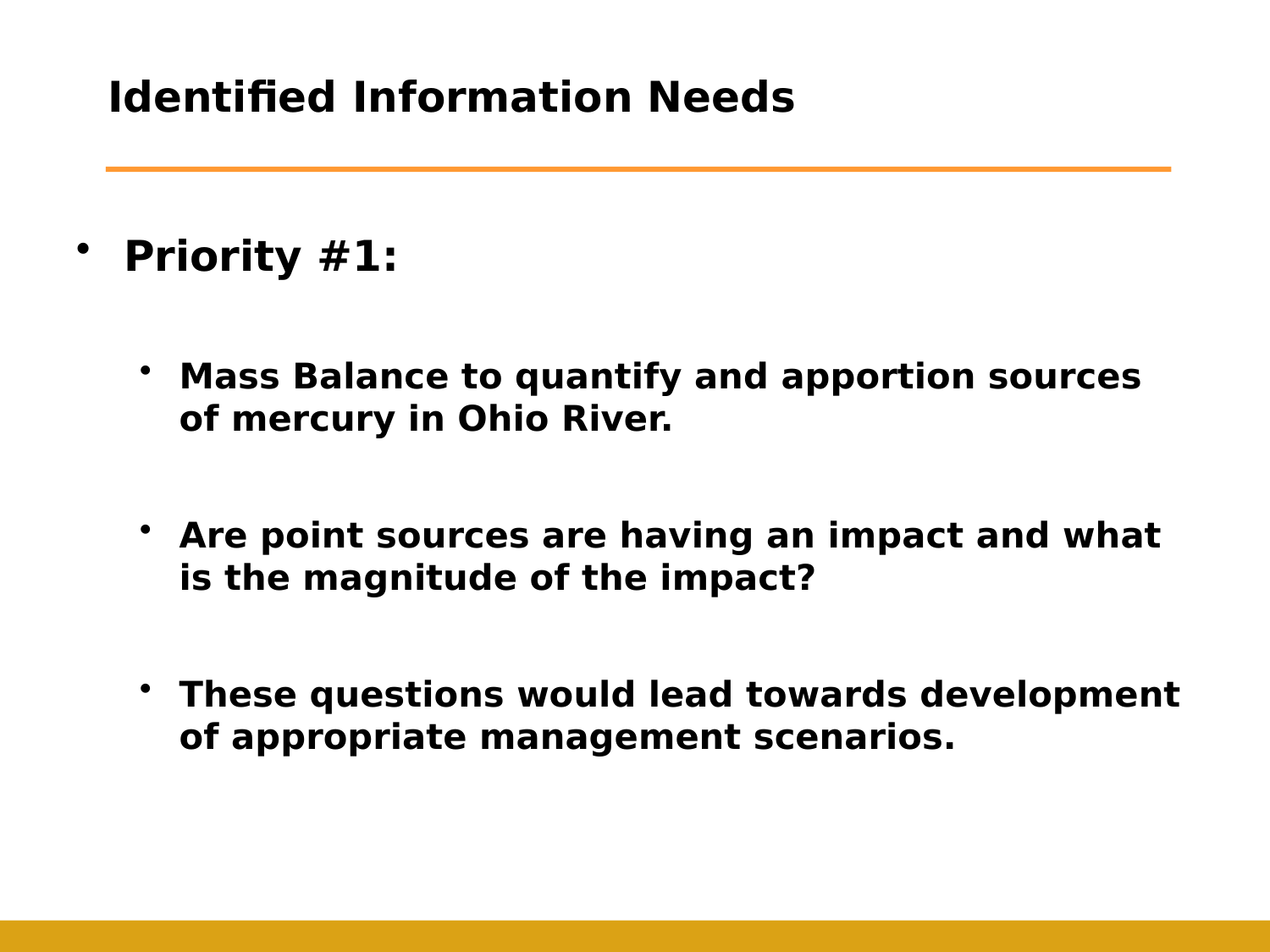

# Identified Information Needs

Priority #1:

Mass Balance to quantify and apportion sources of mercury in Ohio River.

Are point sources are having an impact and what is the magnitude of the impact?

These questions would lead towards development of appropriate management scenarios.